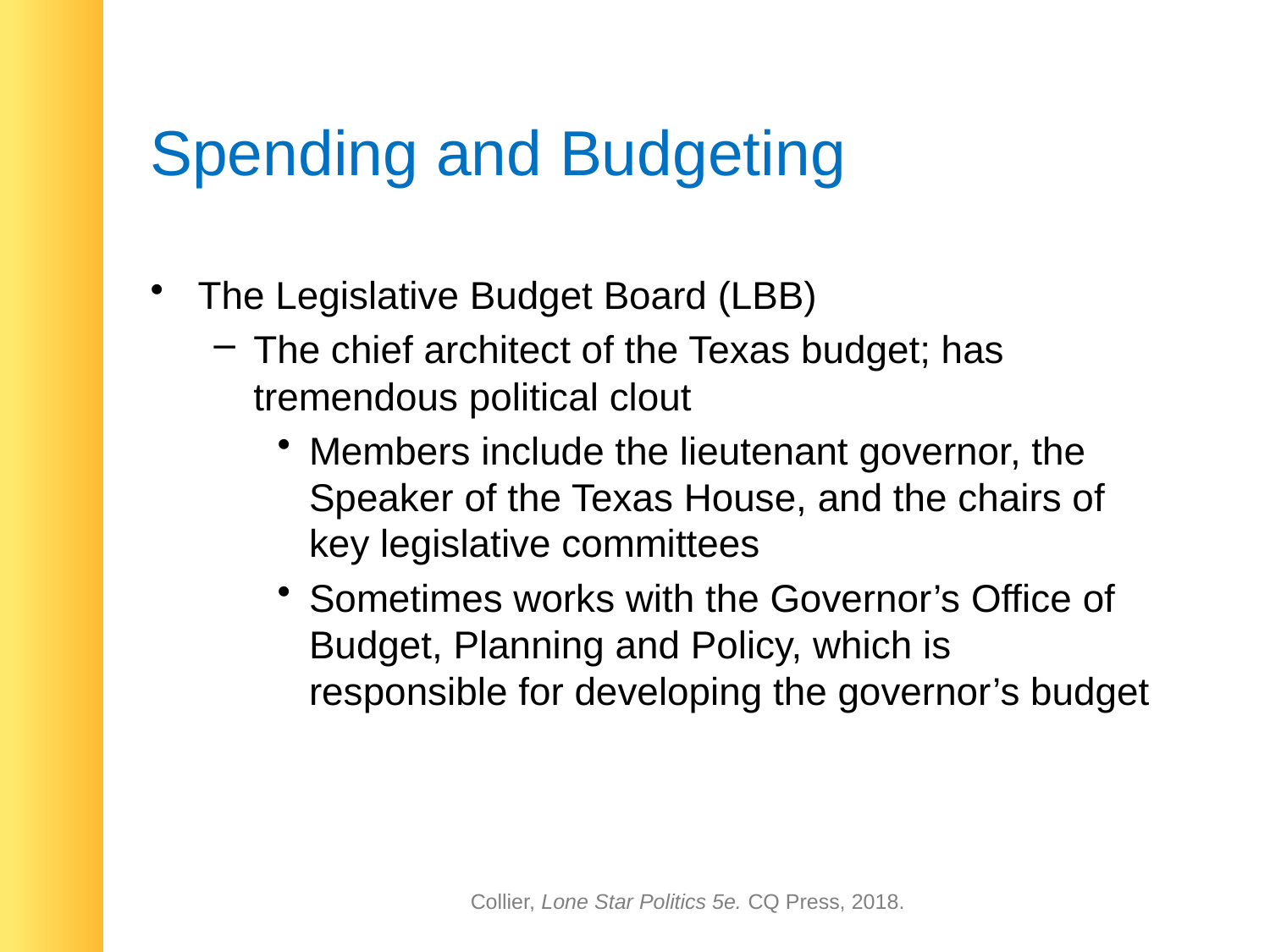

# Spending and Budgeting
The Legislative Budget Board (LBB)
The chief architect of the Texas budget; has tremendous political clout
Members include the lieutenant governor, the Speaker of the Texas House, and the chairs of key legislative committees
Sometimes works with the Governor’s Office of Budget, Planning and Policy, which is responsible for developing the governor’s budget
Collier, Lone Star Politics 5e. CQ Press, 2018.